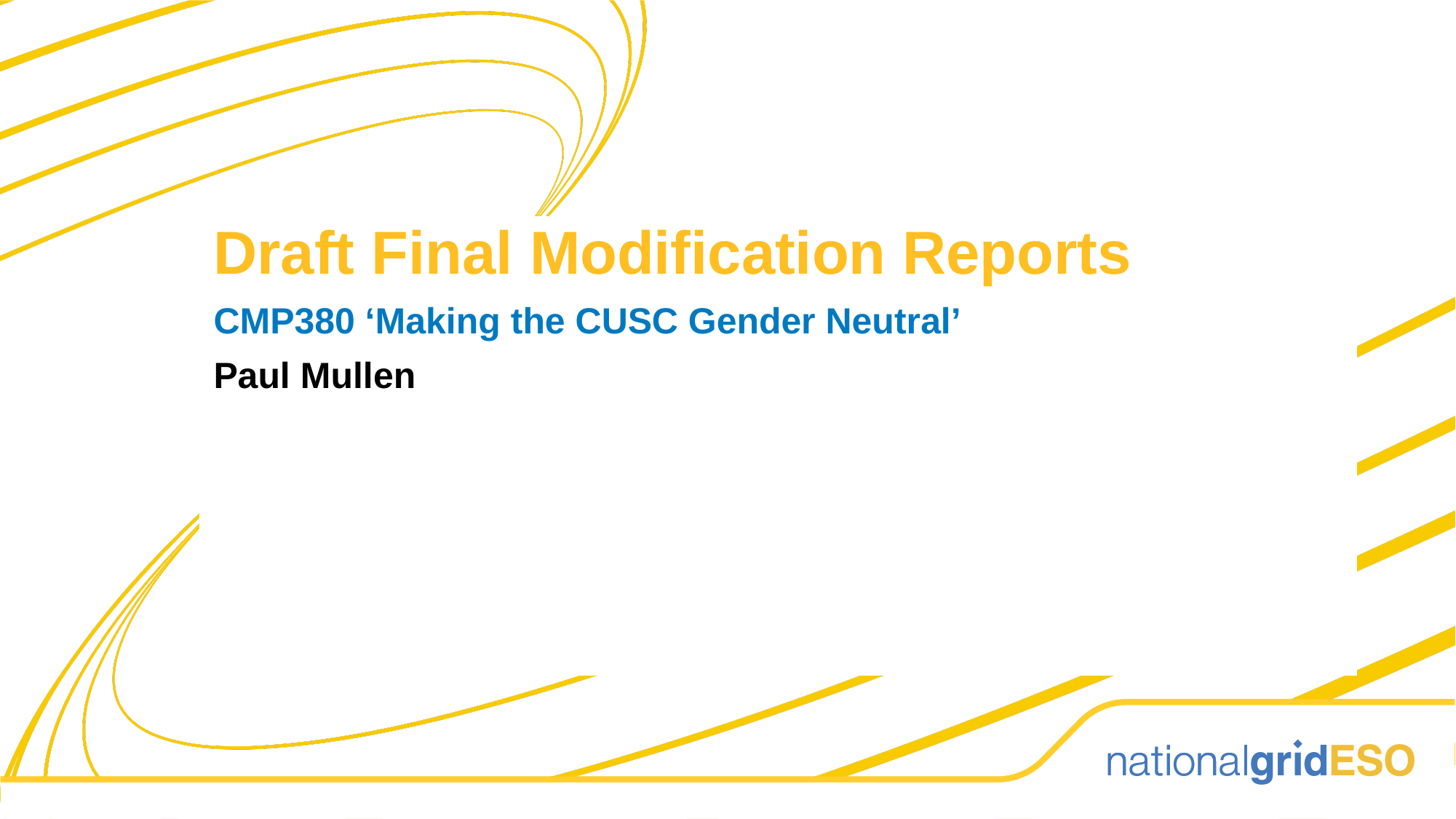

Draft Final Modification Reports
CMP380 ‘Making the CUSC Gender Neutral’
Paul Mullen

None this month